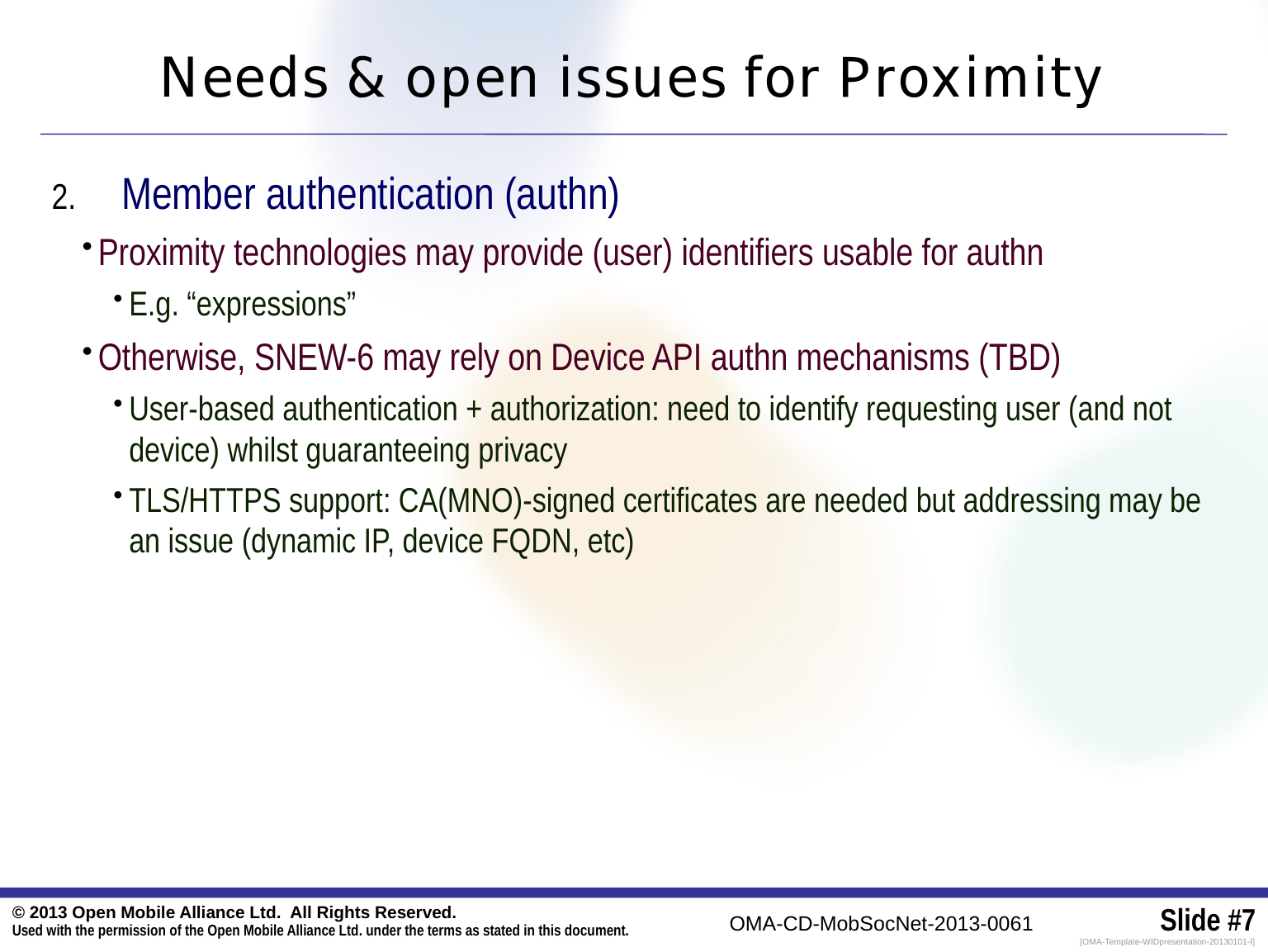

# Needs & open issues for Proximity
Member authentication (authn)
Proximity technologies may provide (user) identifiers usable for authn
E.g. “expressions”
Otherwise, SNEW-6 may rely on Device API authn mechanisms (TBD)
User-based authentication + authorization: need to identify requesting user (and not device) whilst guaranteeing privacy
TLS/HTTPS support: CA(MNO)-signed certificates are needed but addressing may be an issue (dynamic IP, device FQDN, etc)